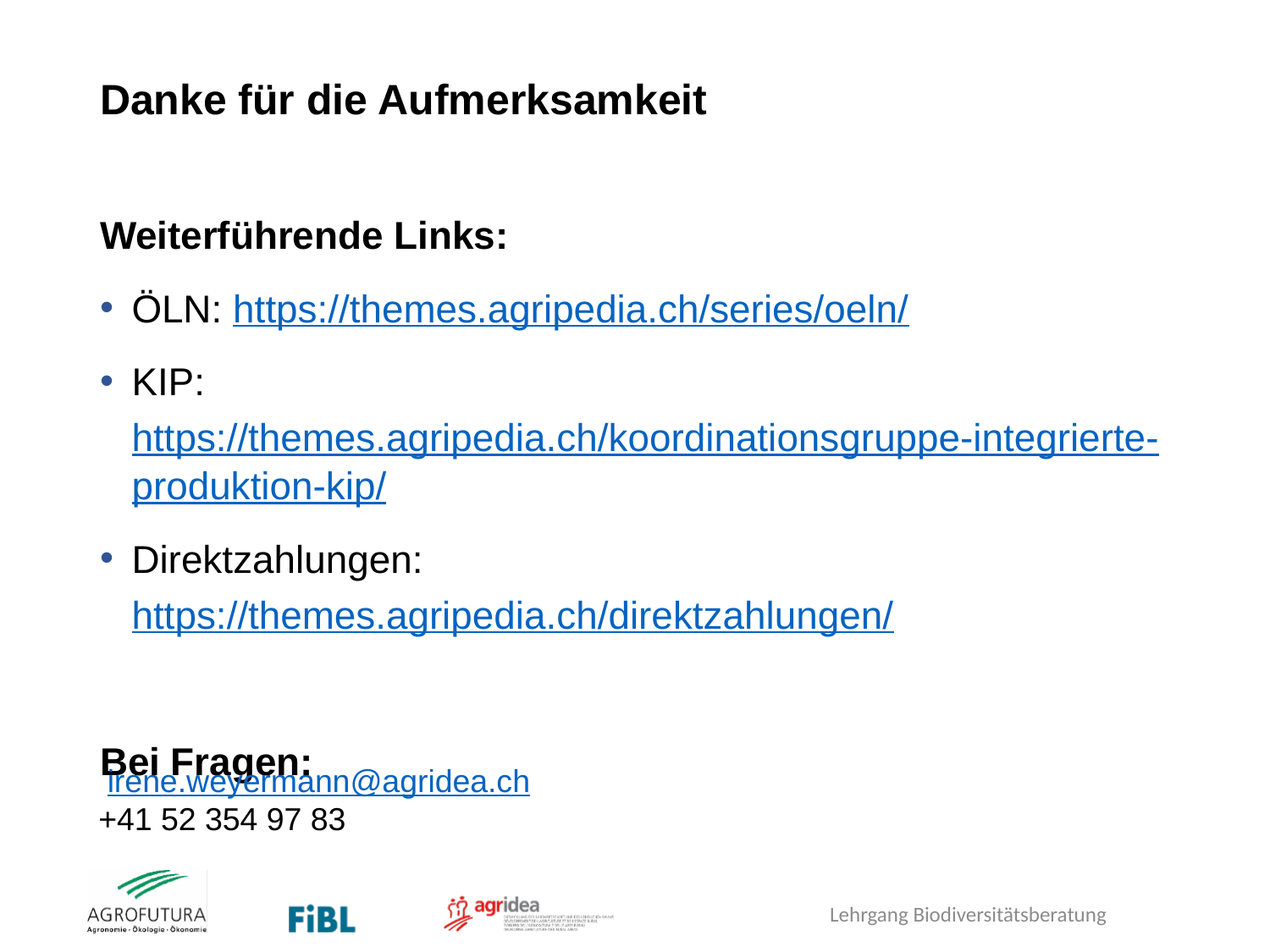

# Danke für die Aufmerksamkeit
Weiterführende Links:
ÖLN: https://themes.agripedia.ch/series/oeln/
KIP: https://themes.agripedia.ch/koordinationsgruppe-integrierte-produktion-kip/
Direktzahlungen: https://themes.agripedia.ch/direktzahlungen/

Bei Fragen:
 irene.weyermann@agridea.ch
+41 52 354 97 83
Lehrgang Biodiversitätsberatung